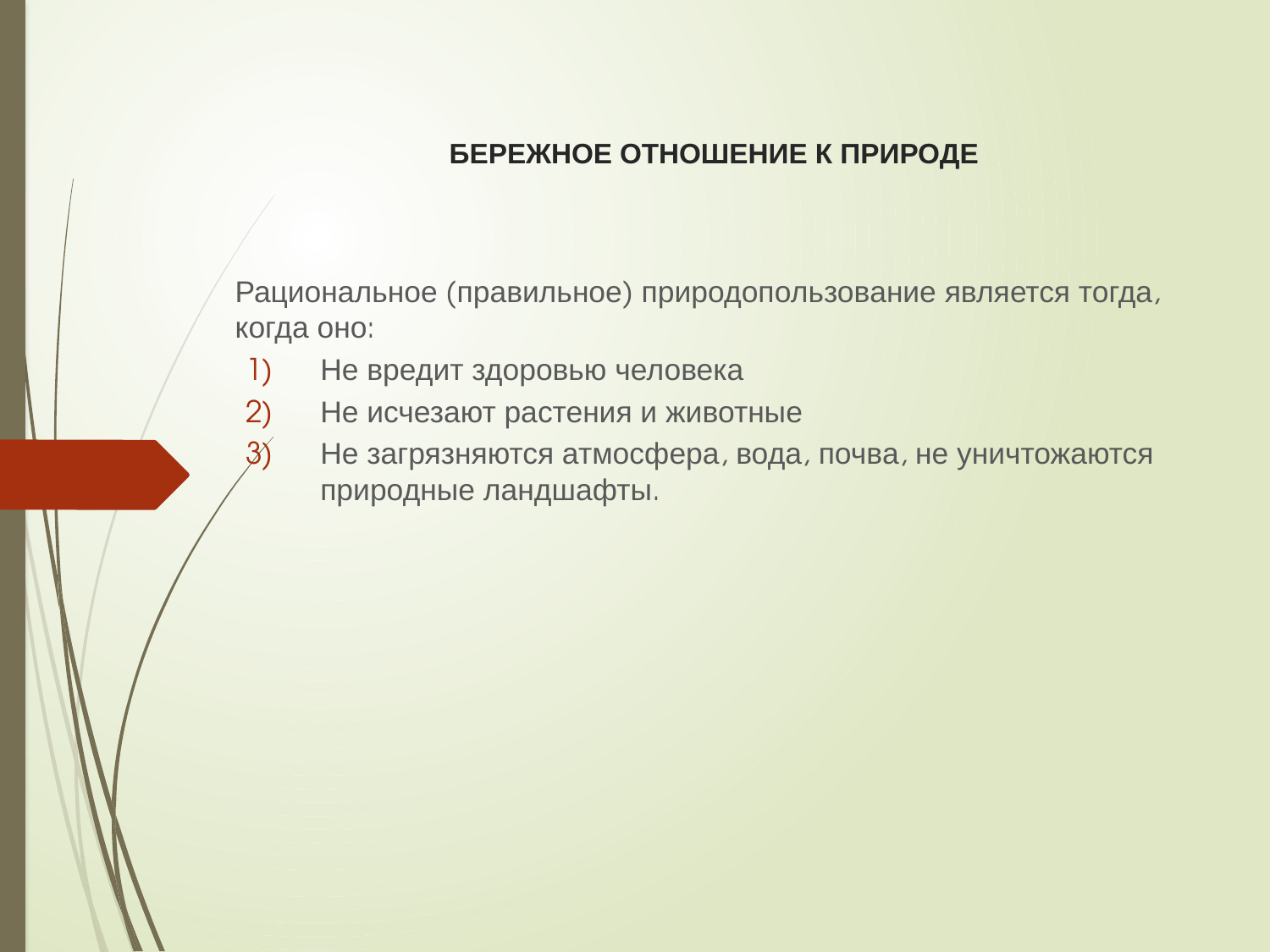

# БЕРЕЖНОЕ ОТНОШЕНИЕ К ПРИРОДЕ
Рациональное (правильное) природопользование является тогда, когда оно:
Не вредит здоровью человека
Не исчезают растения и животные
Не загрязняются атмосфера, вода, почва, не уничтожаются природные ландшафты.